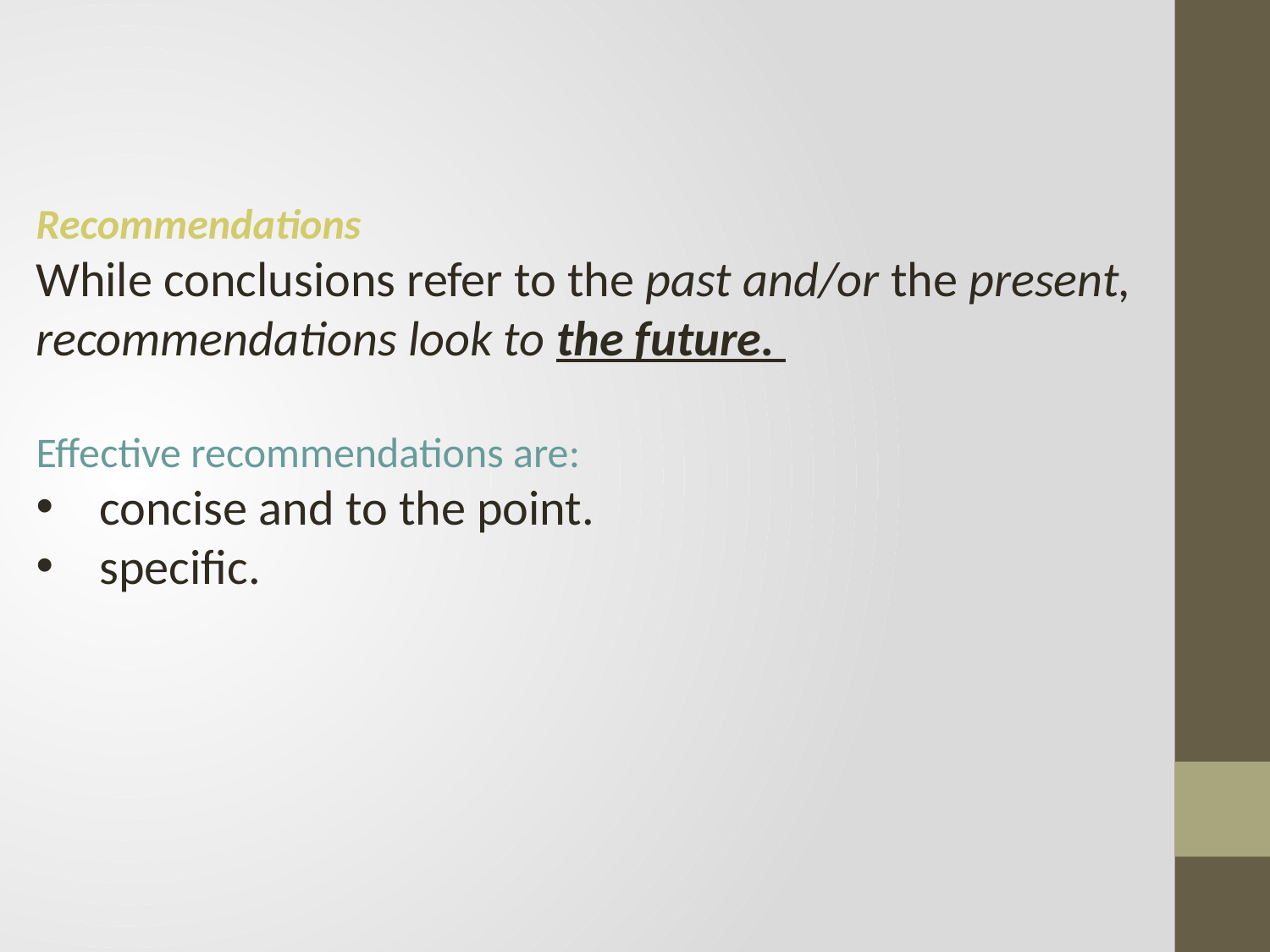

Recommendations
While conclusions refer to the past and/or the present, recommendations look to the future.

Effective recommendations are:
concise and to the point.
specific.